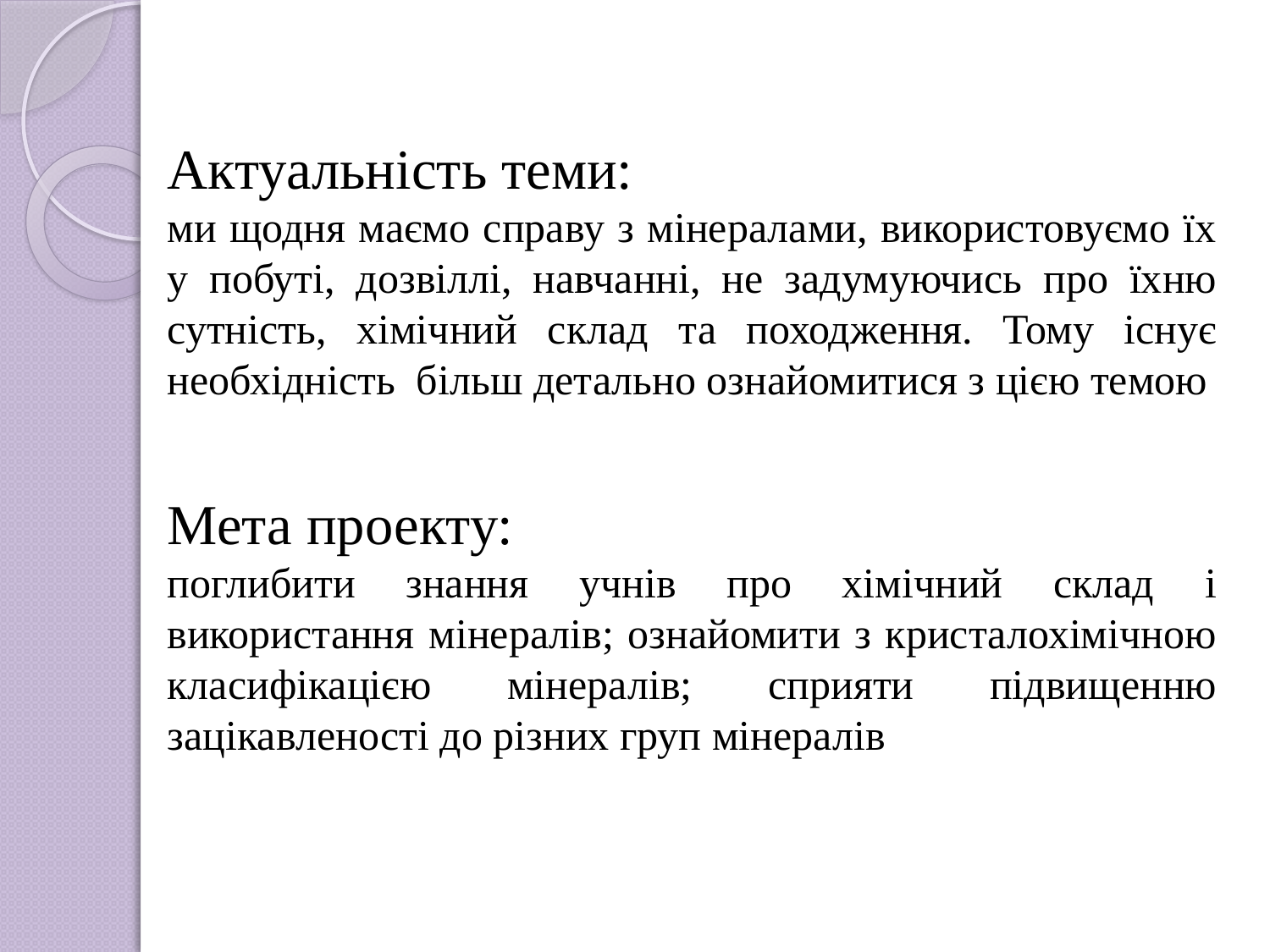

Актуальність теми:
ми щодня маємо справу з мінералами, використовуємо їх у побуті, дозвіллі, навчанні, не задумуючись про їхню сутність, хімічний склад та походження. Тому існує необхідність  більш детально ознайомитися з цією темою

Мета проекту:
поглибити знання учнів про хімічний склад і використання мінералів; ознайомити з кристалохімічною класифікацією мінералів; сприяти підвищенню зацікавленості до різних груп мінералів